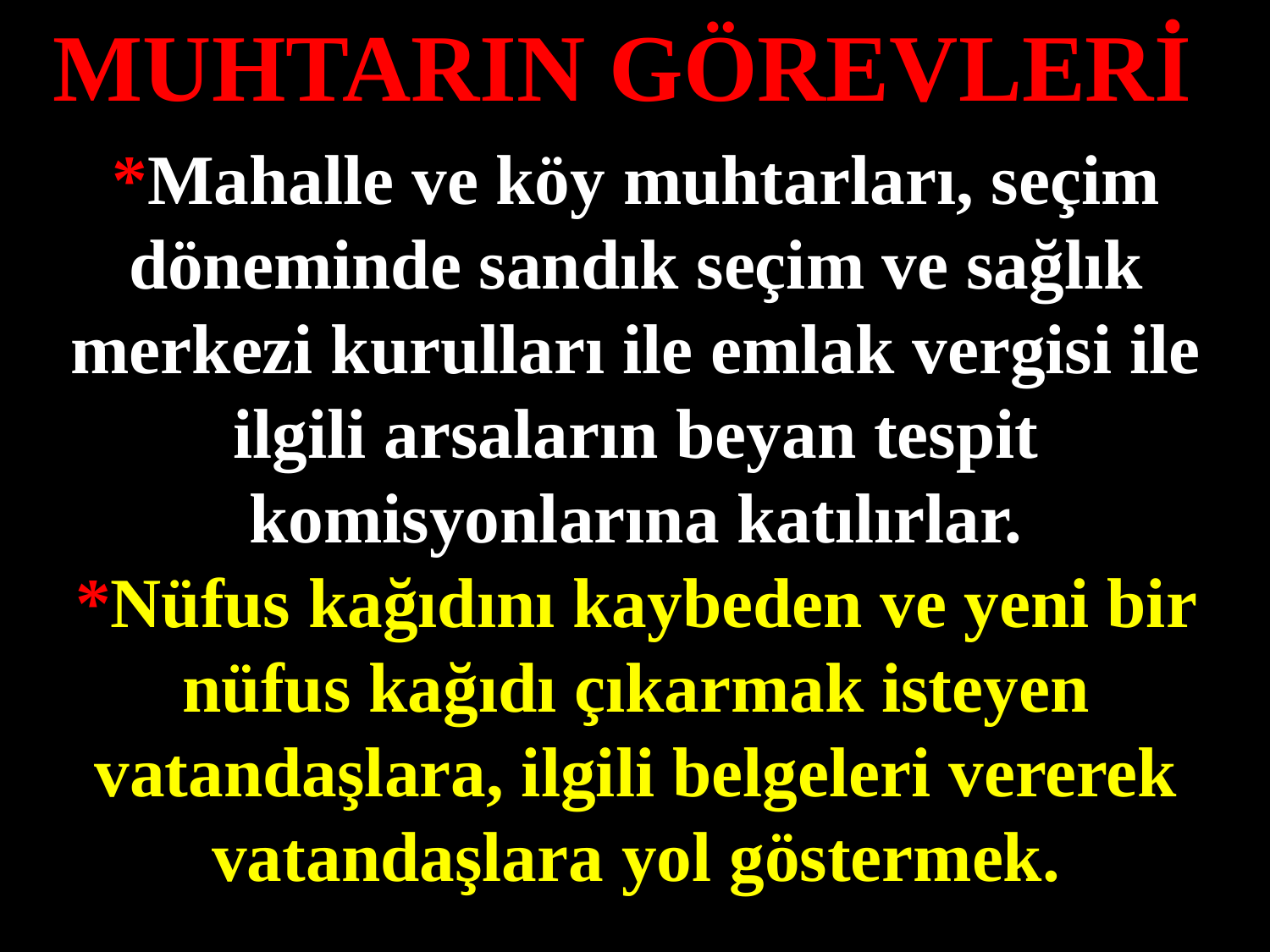

MUHTARIN GÖREVLERİ
*Mahalle ve köy muhtarları, seçim döneminde sandık seçim ve sağlık merkezi kurulları ile emlak vergisi ile ilgili arsaların beyan tespit komisyonlarına katılırlar.
*Nüfus kağıdını kaybeden ve yeni bir nüfus kağıdı çıkarmak isteyen vatandaşlara, ilgili belgeleri vererek vatandaşlara yol göstermek.
#